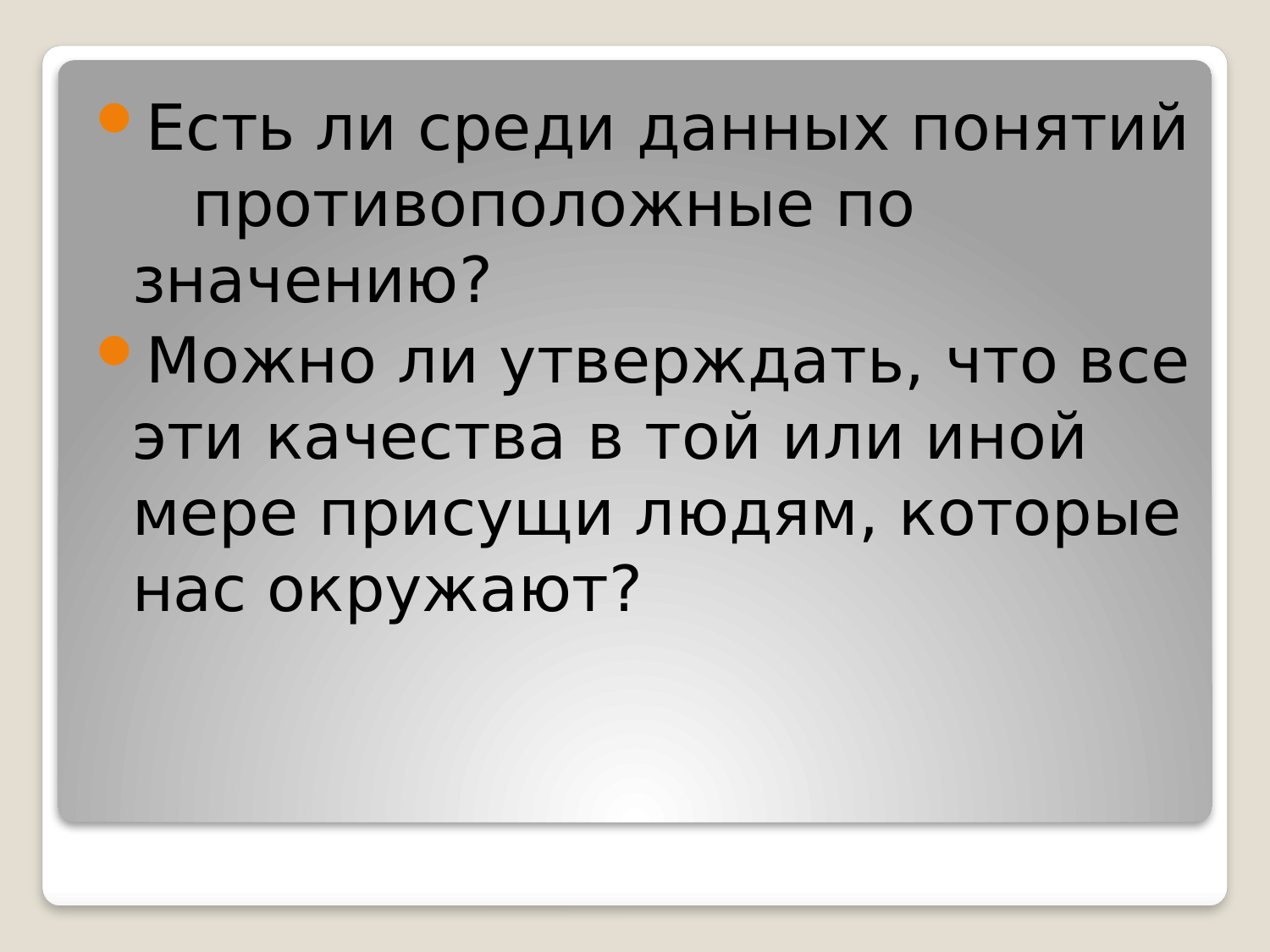

Есть ли среди данных понятий    противоположные по значению?
Можно ли утверждать, что все эти качества в той или иной мере присущи людям, которые нас окружают?
#